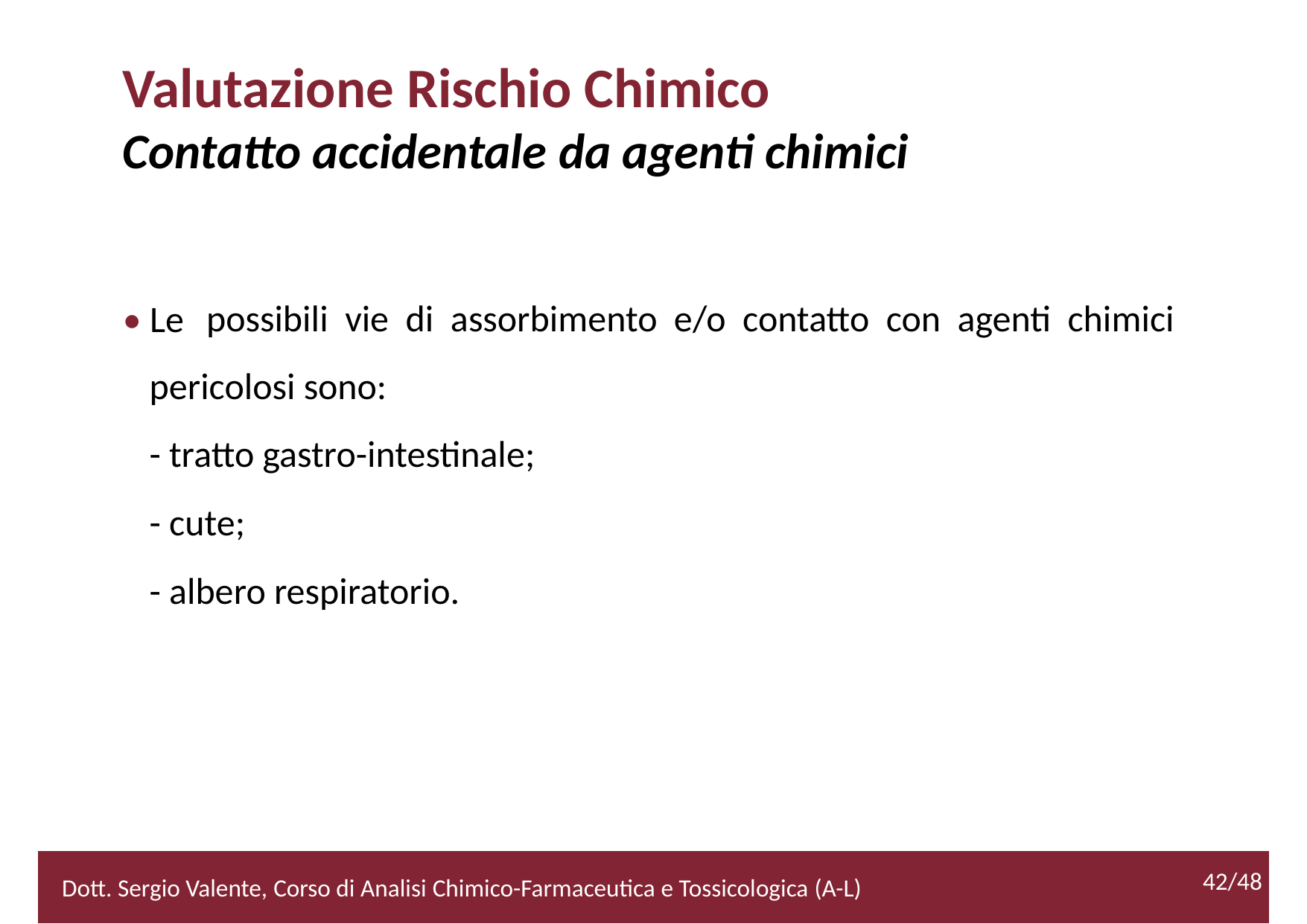

Valutazione Rischio Chimico
Contatto accidentale da agenti chimici
• Le
possibili  vie  di  assorbimento  e/o  contatto  con  agenti  chimici
pericolosi sono:

- tratto gastro-intestinale;

- cute;

- albero respiratorio.

42/48
2/52
Dott. Sergio Valente, Corso di Analisi Chimico-Farmaceutica e Tossicologica (A-L)